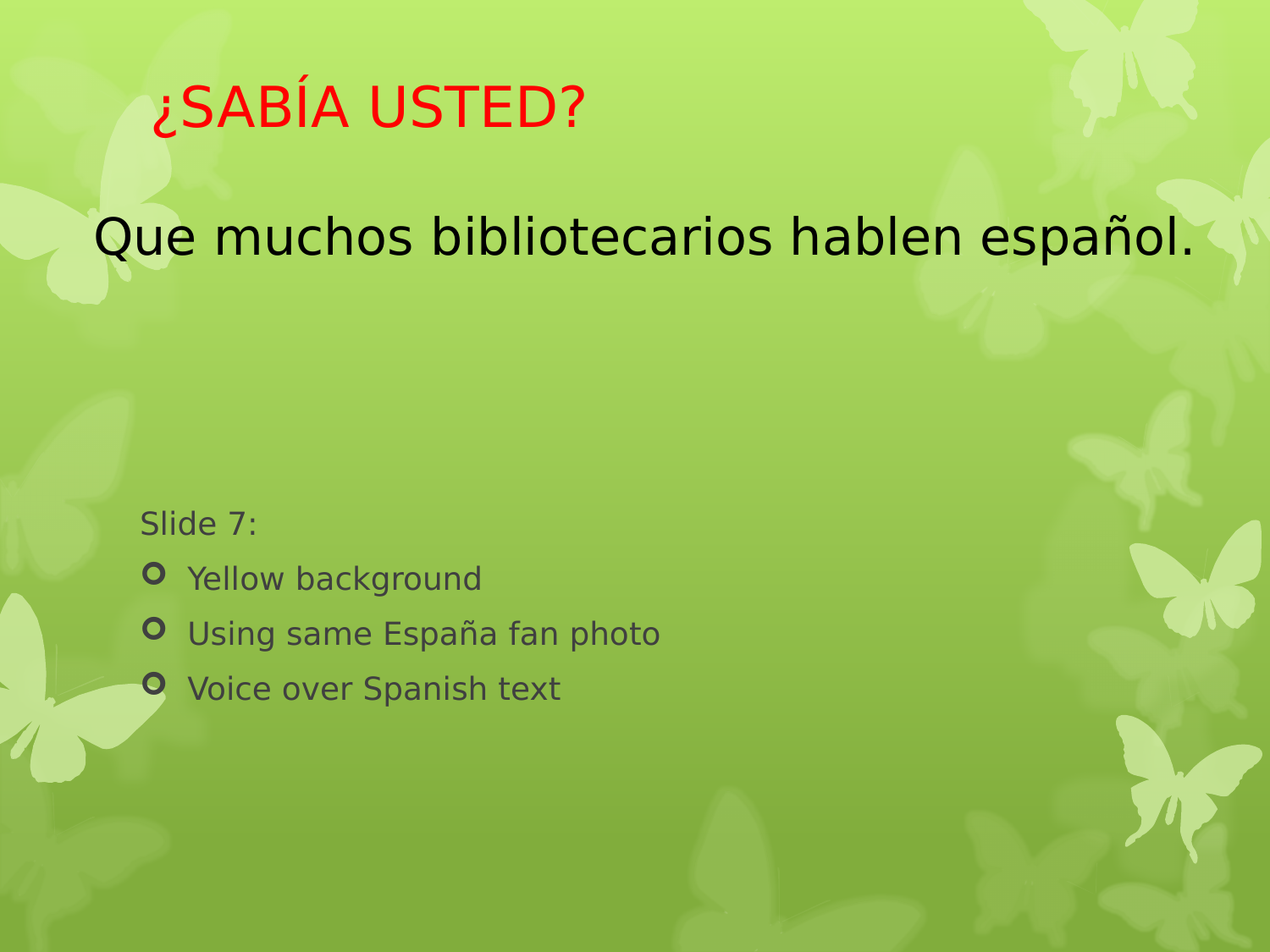

# ¿SABÍA USTED?
Que muchos bibliotecarios hablen español.
Slide 7:
Yellow background
Using same España fan photo
Voice over Spanish text